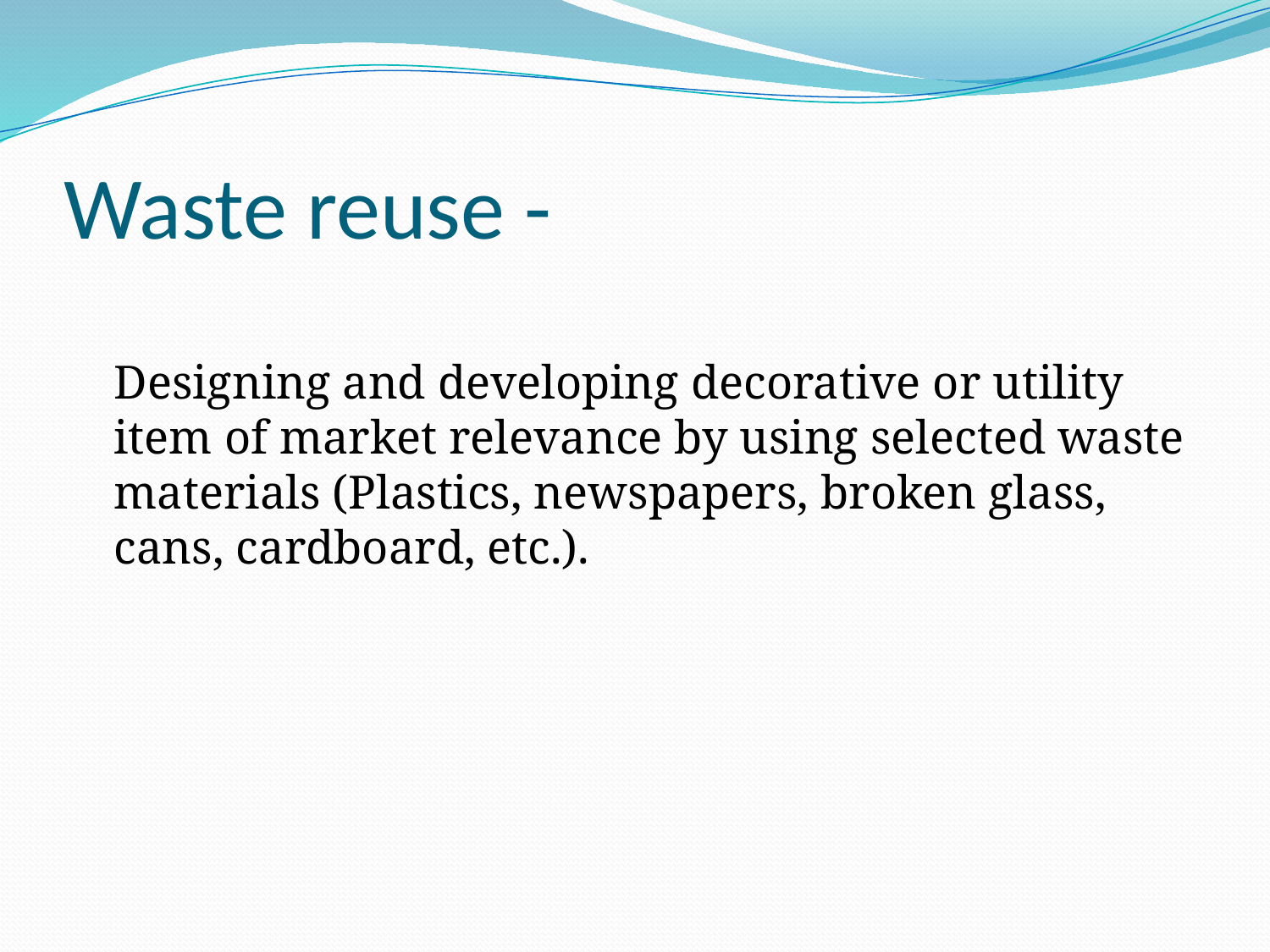

# Waste reuse -
	designing and developing decorative or utility item of market relevance by using selected waste materials (Plastics, newspapers, broken glass, cans, cardboard, etc.).